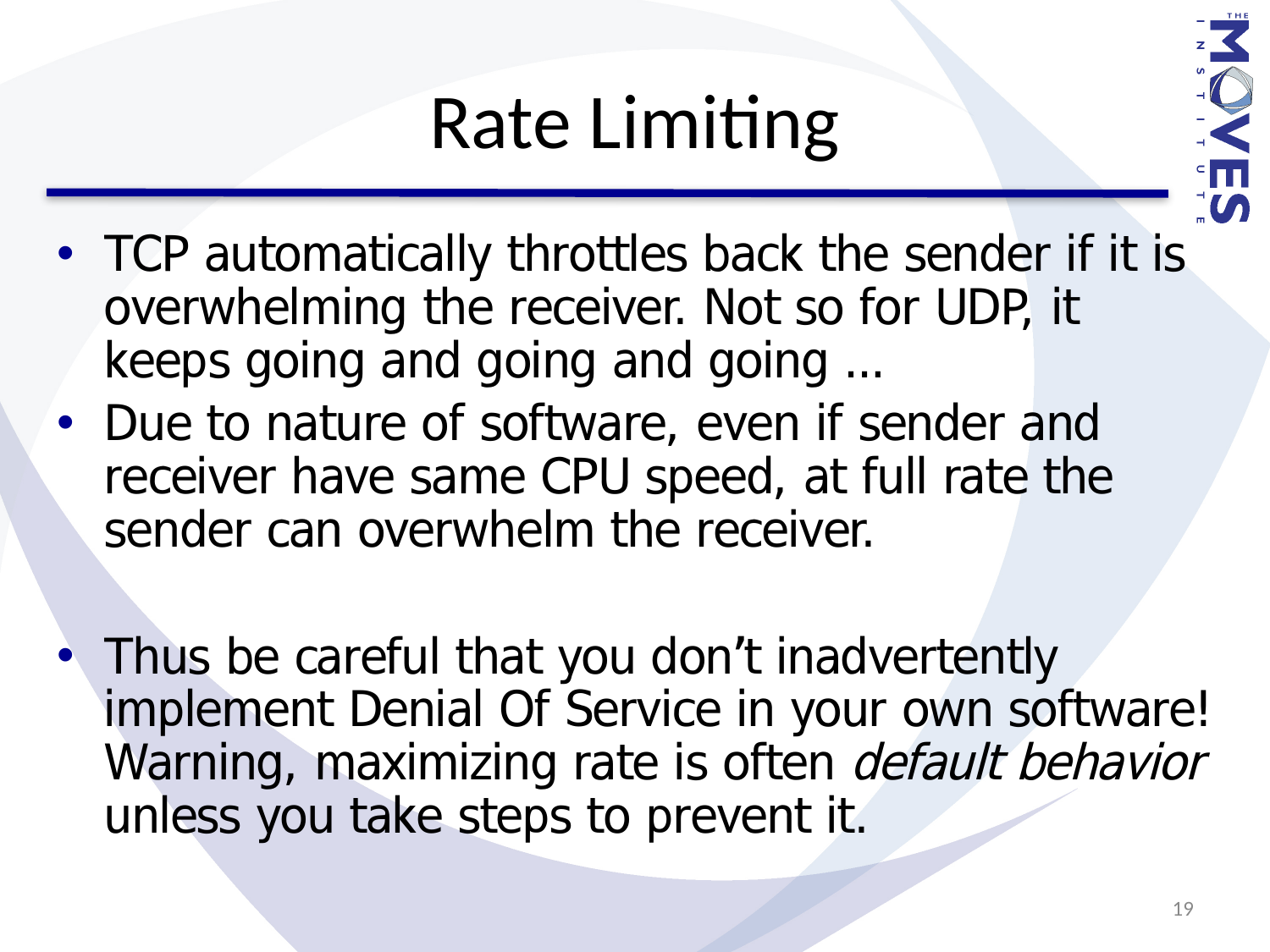

# Rate Limiting
TCP automatically throttles back the sender if it is overwhelming the receiver. Not so for UDP, it keeps going and going and going …
Due to nature of software, even if sender and receiver have same CPU speed, at full rate the sender can overwhelm the receiver.

Thus be careful that you don’t inadvertently implement Denial Of Service in your own software! Warning, maximizing rate is often default behavior unless you take steps to prevent it.

19